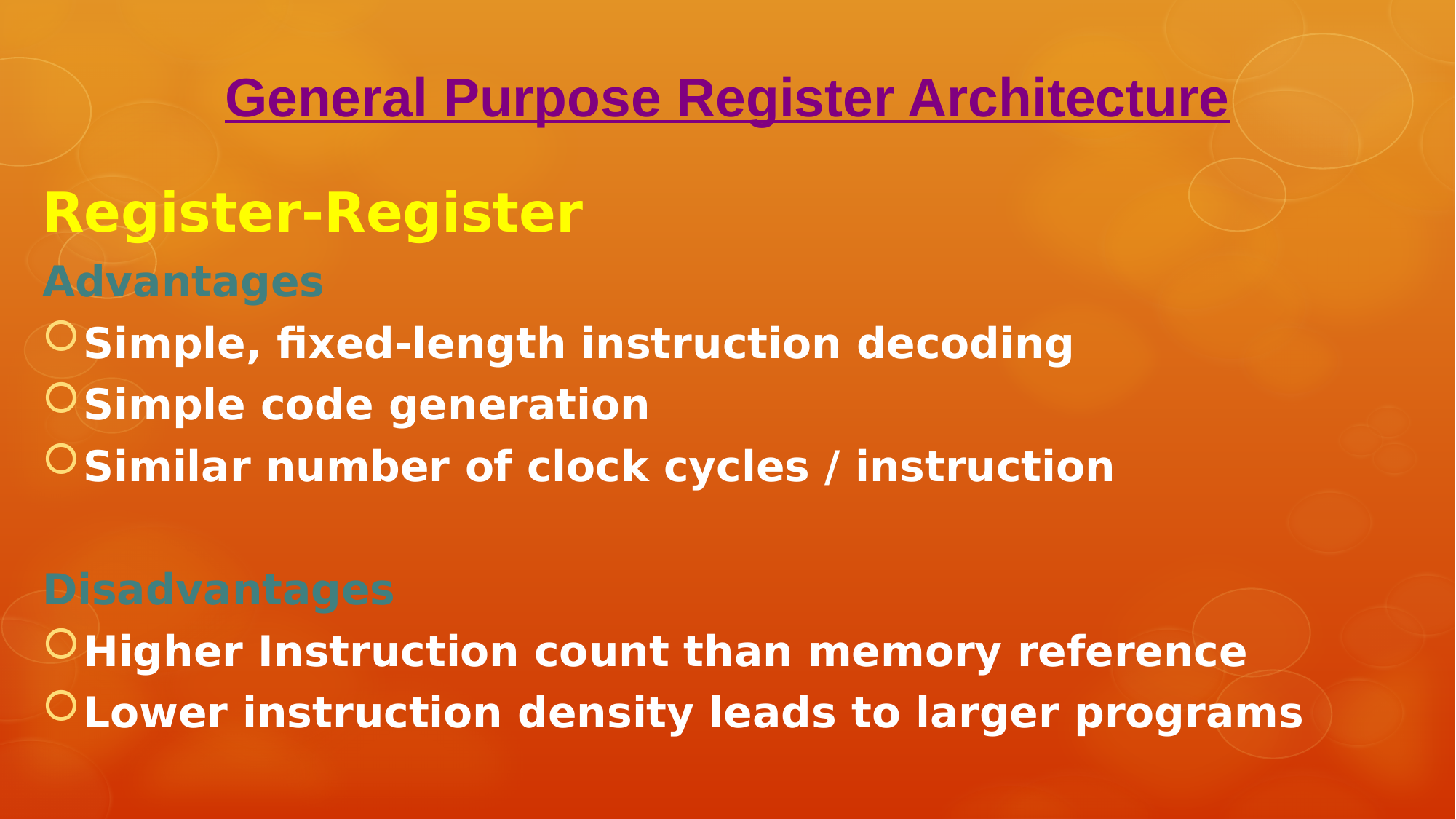

General Purpose Register Architecture

Register-Register
Advantages
Simple, fixed-length instruction decoding
Simple code generation
Similar number of clock cycles / instruction

Disadvantages
Higher Instruction count than memory reference
Lower instruction density leads to larger programs